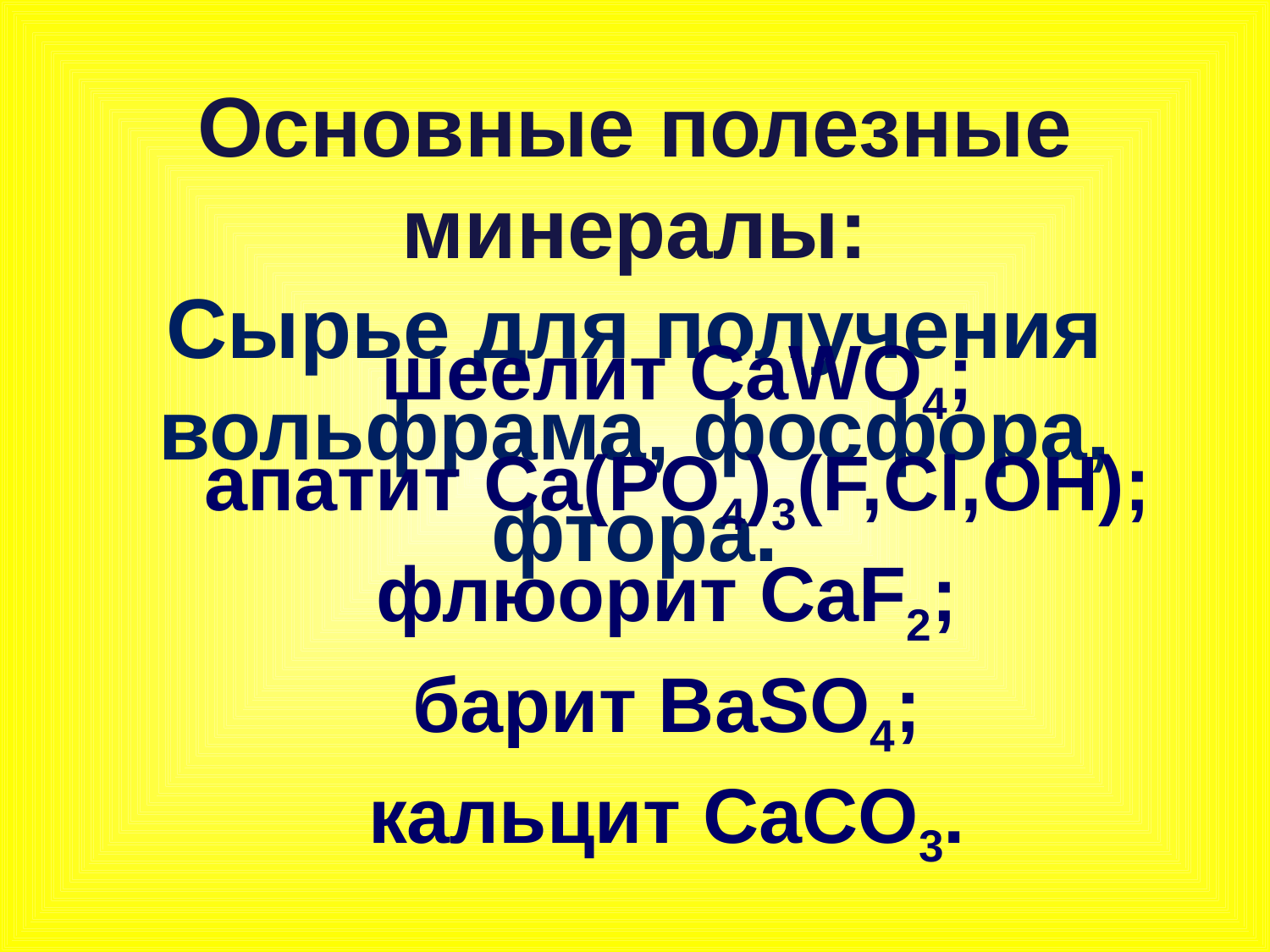

Основные полезные минералы:
Сырье для получения вольфрама, фосфора, фтора.
 шеелит CaWO4;
 апатит Ca(PO4)3(F,Cl,OH);
флюорит CaF2;
барит BaSO4;
кальцит CaСO3.